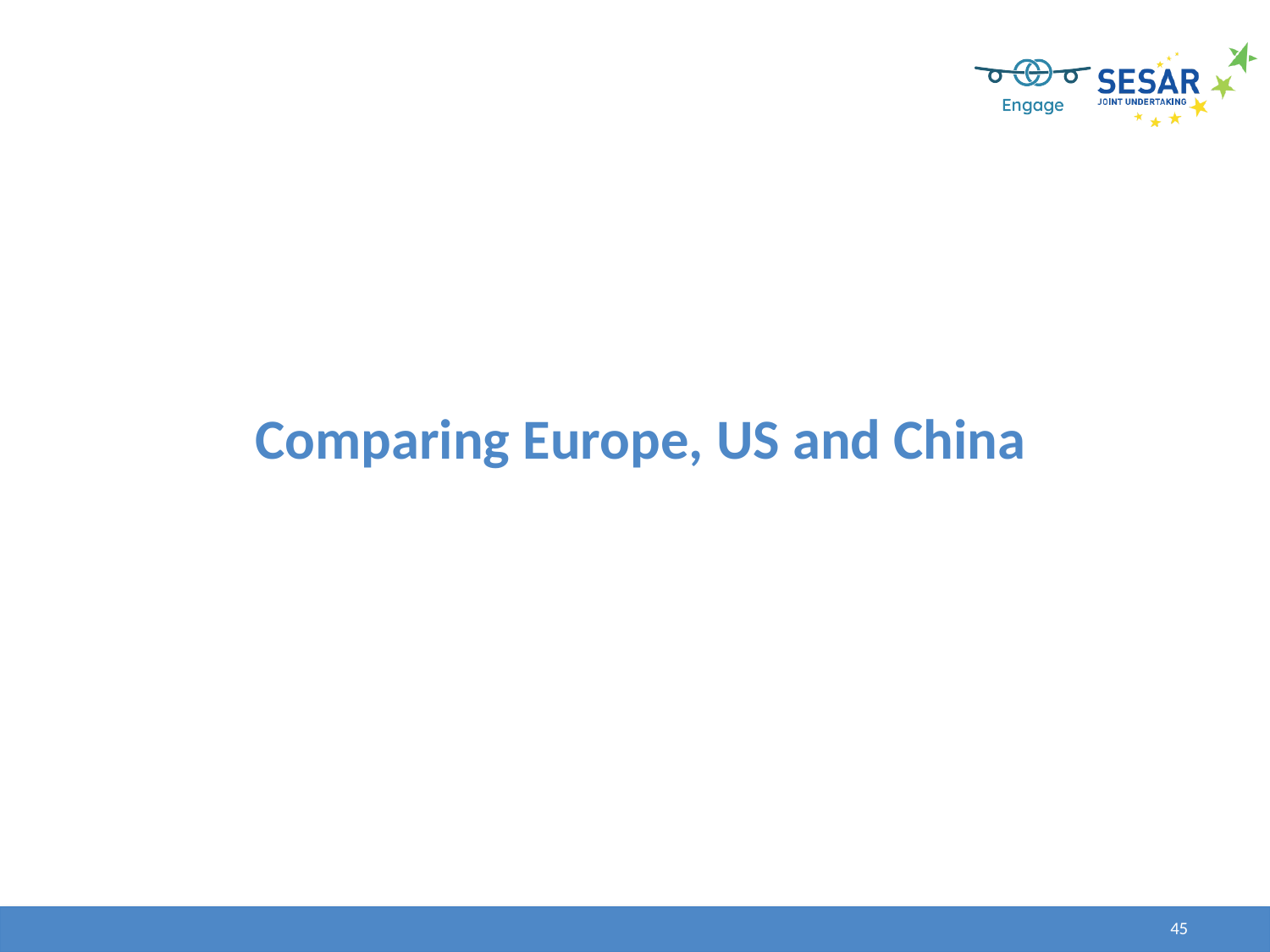

# Comparing Europe, US and China

45